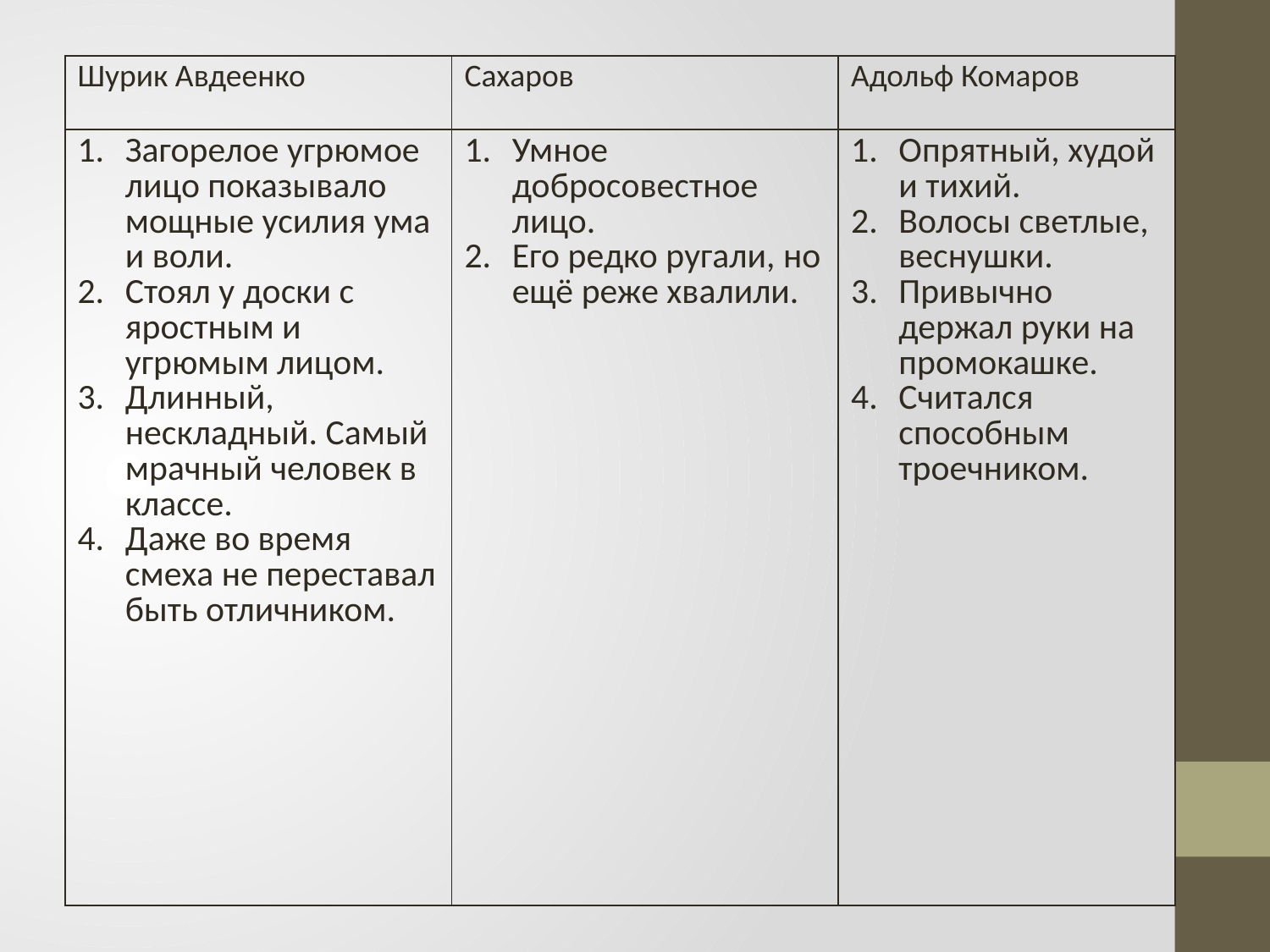

| Шурик Авдеенко | Сахаров | Адольф Комаров |
| --- | --- | --- |
| Загорелое угрюмое лицо показывало мощные усилия ума и воли. Стоял у доски с яростным и угрюмым лицом. Длинный, нескладный. Самый мрачный человек в классе. Даже во время смеха не переставал быть отличником. | Умное добросовестное лицо. Его редко ругали, но ещё реже хвалили. | Опрятный, худой и тихий. Волосы светлые, веснушки. Привычно держал руки на промокашке. Считался способным троечником. |